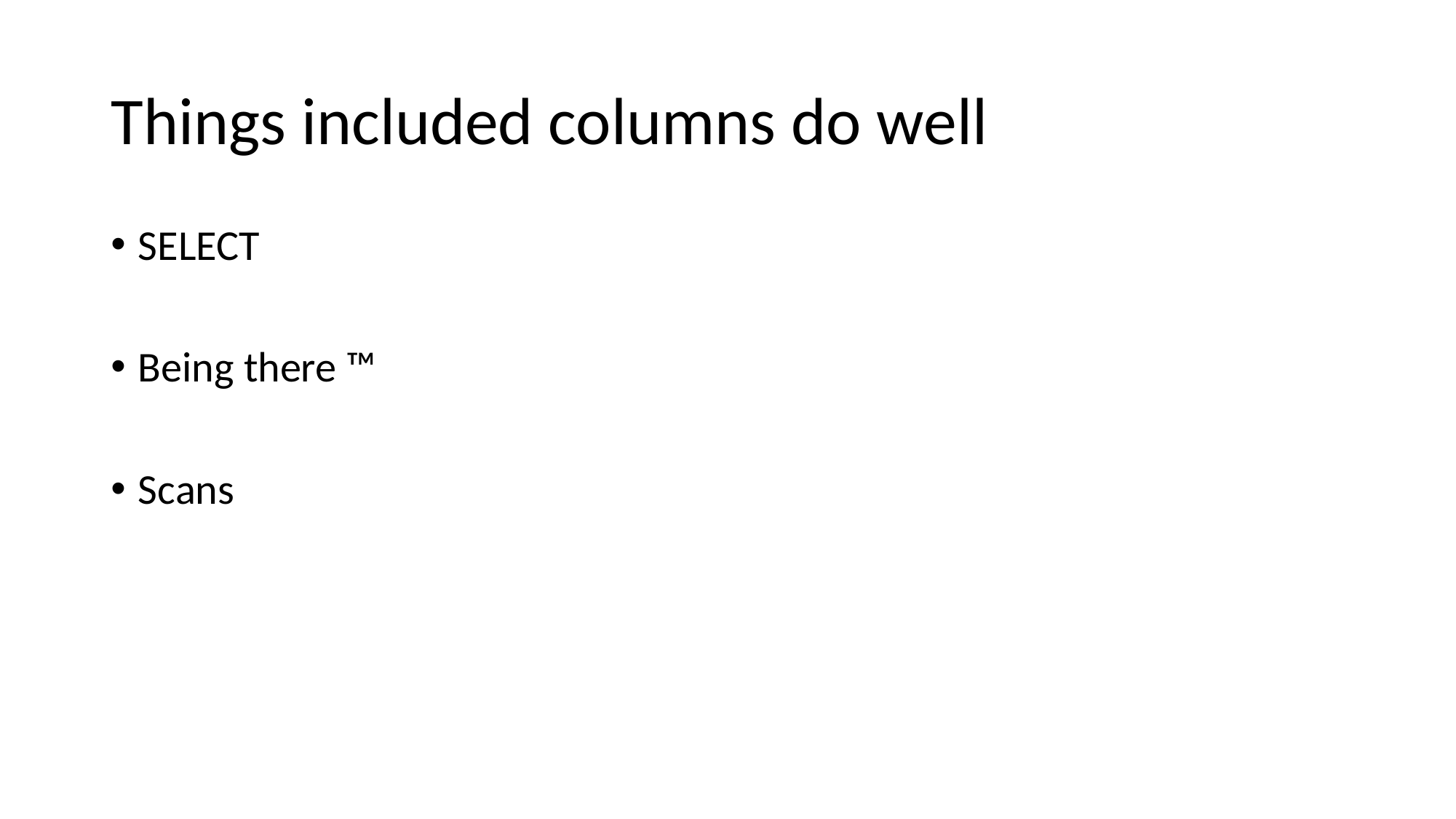

# Things included columns do well
SELECT

Being there ™

Scans